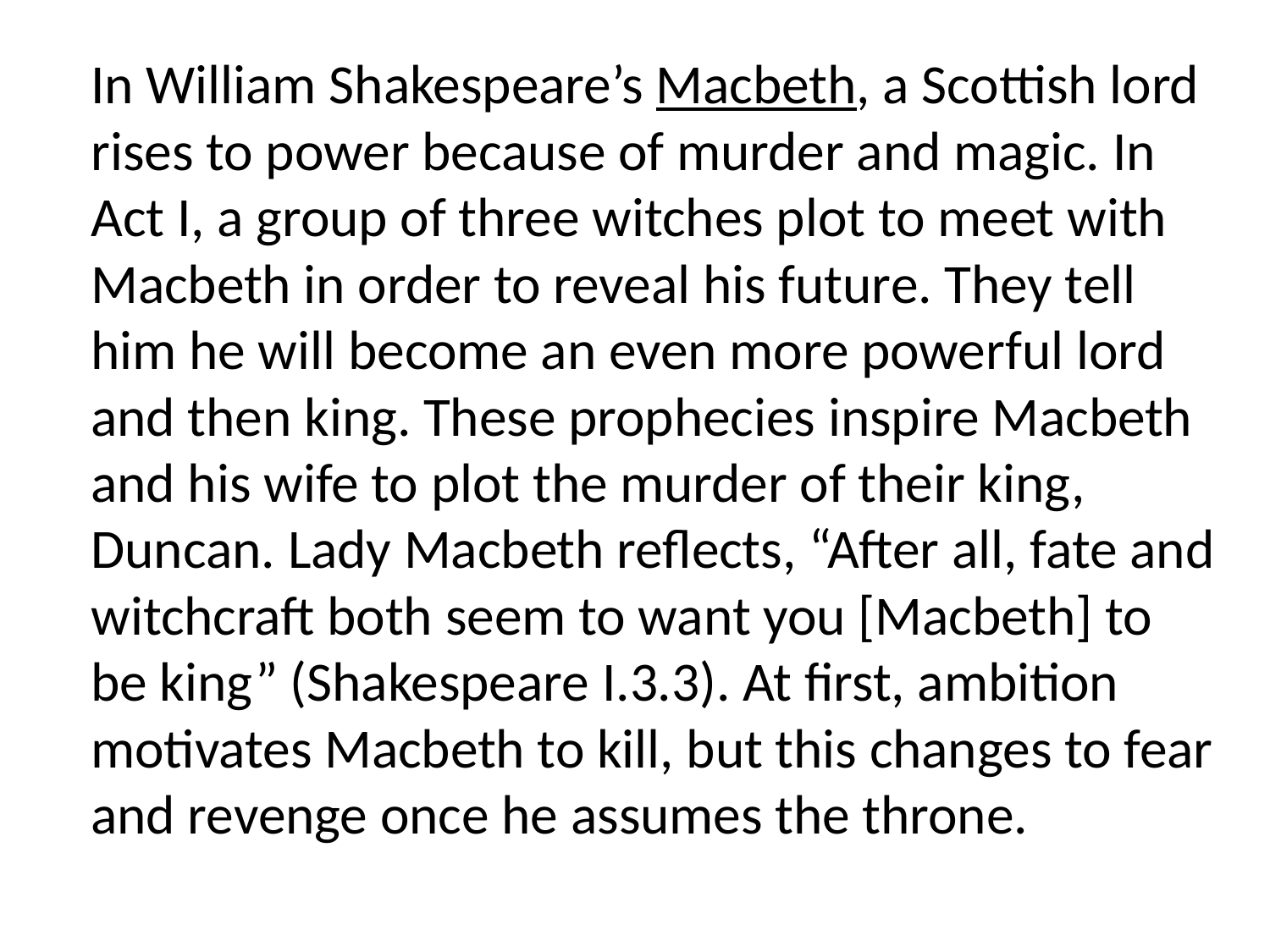

In William Shakespeare’s Macbeth, a Scottish lord rises to power because of murder and magic. In Act I, a group of three witches plot to meet with Macbeth in order to reveal his future. They tell him he will become an even more powerful lord and then king. These prophecies inspire Macbeth and his wife to plot the murder of their king, Duncan. Lady Macbeth reflects, “After all, fate and witchcraft both seem to want you [Macbeth] to be king” (Shakespeare I.3.3). At first, ambition motivates Macbeth to kill, but this changes to fear and revenge once he assumes the throne.